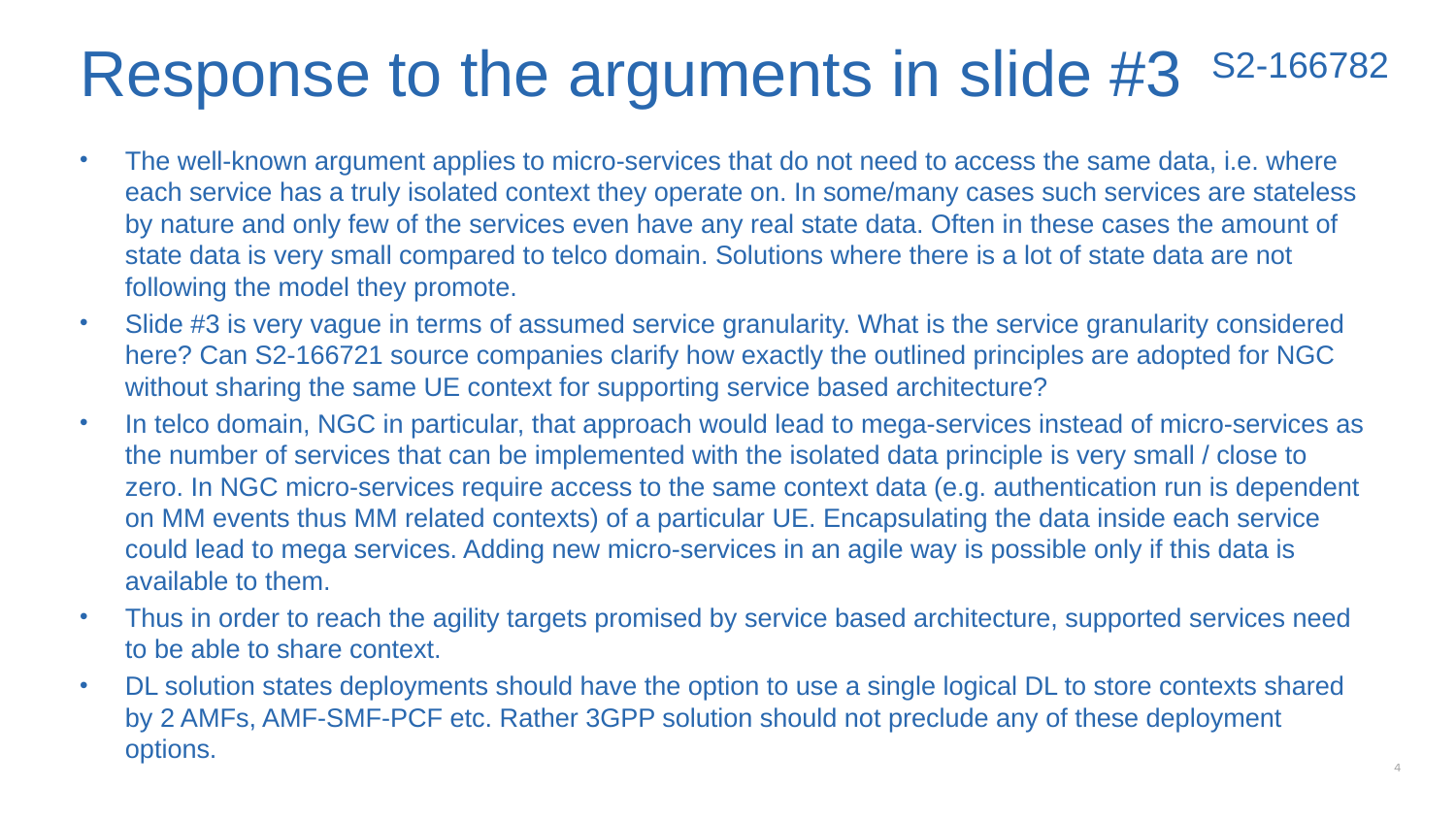

# Response to the arguments in slide #3
S2-166782
The well-known argument applies to micro-services that do not need to access the same data, i.e. where each service has a truly isolated context they operate on. In some/many cases such services are stateless by nature and only few of the services even have any real state data. Often in these cases the amount of state data is very small compared to telco domain. Solutions where there is a lot of state data are not following the model they promote.
Slide #3 is very vague in terms of assumed service granularity. What is the service granularity considered here? Can S2-166721 source companies clarify how exactly the outlined principles are adopted for NGC without sharing the same UE context for supporting service based architecture?
In telco domain, NGC in particular, that approach would lead to mega-services instead of micro-services as the number of services that can be implemented with the isolated data principle is very small / close to zero. In NGC micro-services require access to the same context data (e.g. authentication run is dependent on MM events thus MM related contexts) of a particular UE. Encapsulating the data inside each service could lead to mega services. Adding new micro-services in an agile way is possible only if this data is available to them.
Thus in order to reach the agility targets promised by service based architecture, supported services need to be able to share context.
DL solution states deployments should have the option to use a single logical DL to store contexts shared by 2 AMFs, AMF-SMF-PCF etc. Rather 3GPP solution should not preclude any of these deployment options.